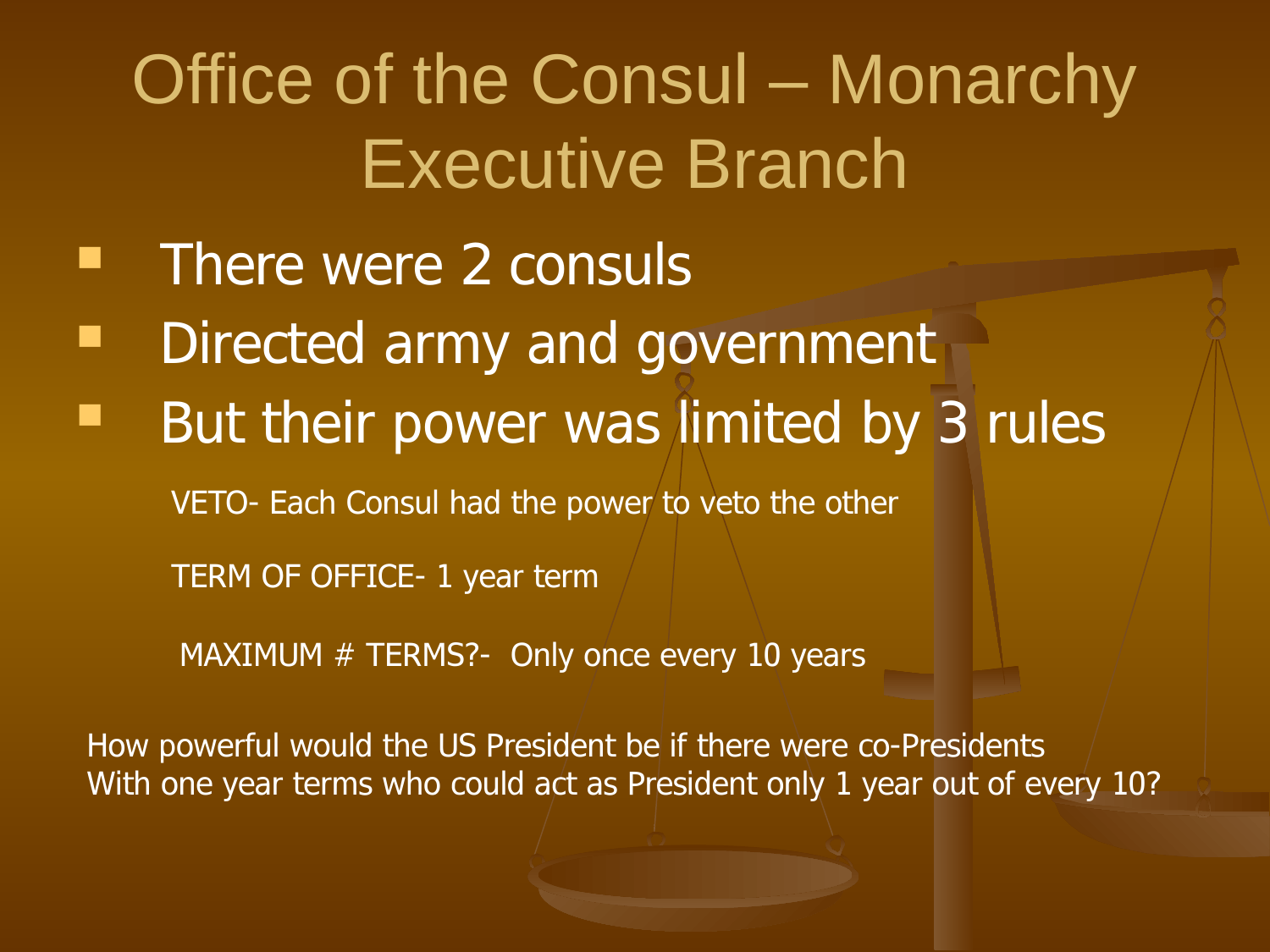

# Office of the Consul – Monarchy Executive Branch
There were 2 consuls
Directed army and government
But their power was limited by 3 rules
VETO- Each Consul had the power to veto the other
TERM OF OFFICE- 1 year term
MAXIMUM # TERMS?-  Only once every 10 years

How powerful would the US President be if there were co-Presidents
With one year terms who could act as President only 1 year out of every 10?